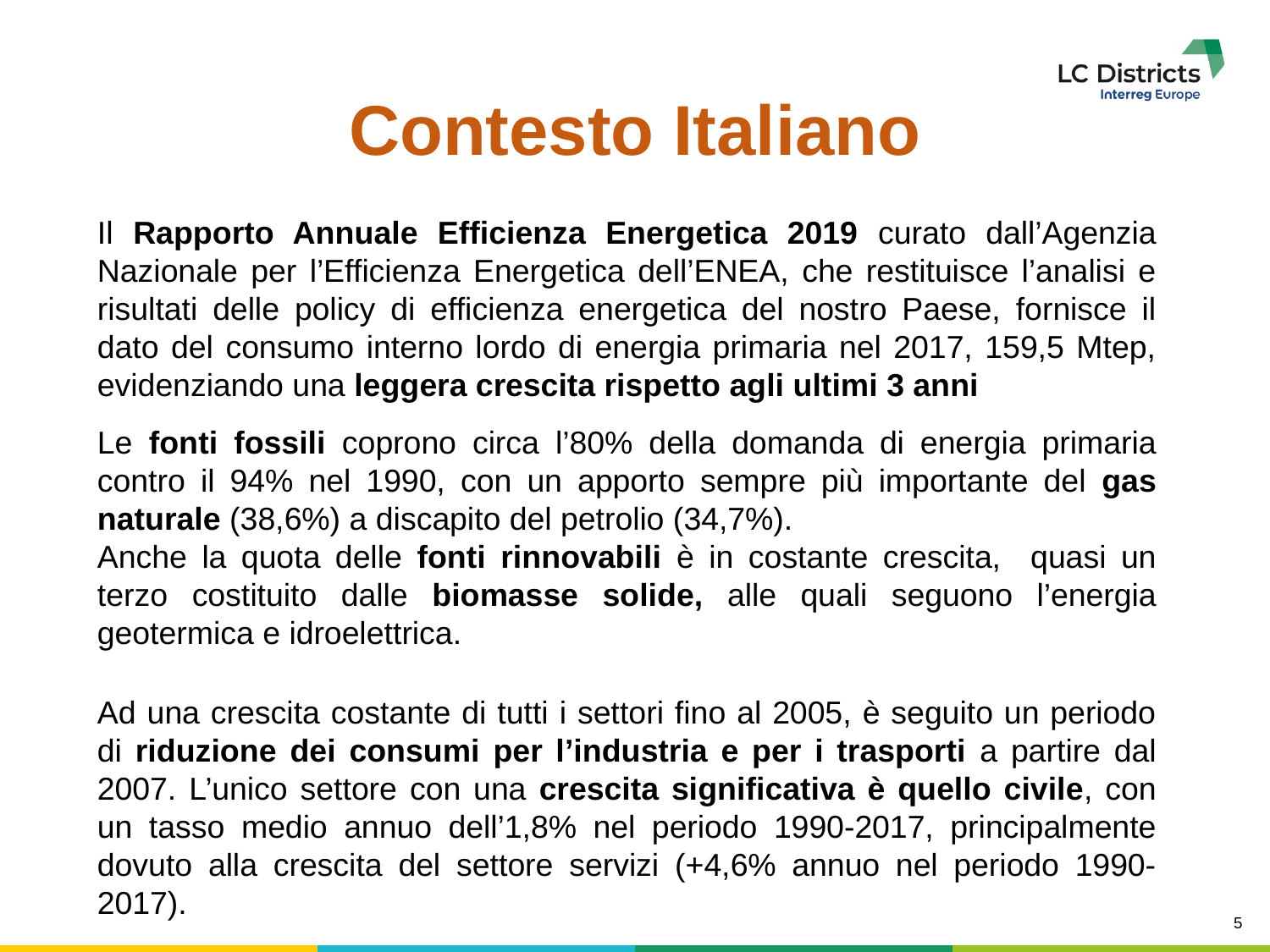

# Contesto Italiano
Il Rapporto Annuale Efficienza Energetica 2019 curato dall’Agenzia Nazionale per l’Efficienza Energetica dell’ENEA, che restituisce l’analisi e risultati delle policy di efficienza energetica del nostro Paese, fornisce il dato del consumo interno lordo di energia primaria nel 2017, 159,5 Mtep, evidenziando una leggera crescita rispetto agli ultimi 3 anni
Le fonti fossili coprono circa l’80% della domanda di energia primaria contro il 94% nel 1990, con un apporto sempre più importante del gas naturale (38,6%) a discapito del petrolio (34,7%).
Anche la quota delle fonti rinnovabili è in costante crescita,  quasi un terzo costituito dalle biomasse solide, alle quali seguono l’energia geotermica e idroelettrica.
Ad una crescita costante di tutti i settori fino al 2005, è seguito un periodo di riduzione dei consumi per l’industria e per i trasporti a partire dal 2007. L’unico settore con una crescita significativa è quello civile, con un tasso medio annuo dell’1,8% nel periodo 1990-2017, principalmente dovuto alla crescita del settore servizi (+4,6% annuo nel periodo 1990-2017).